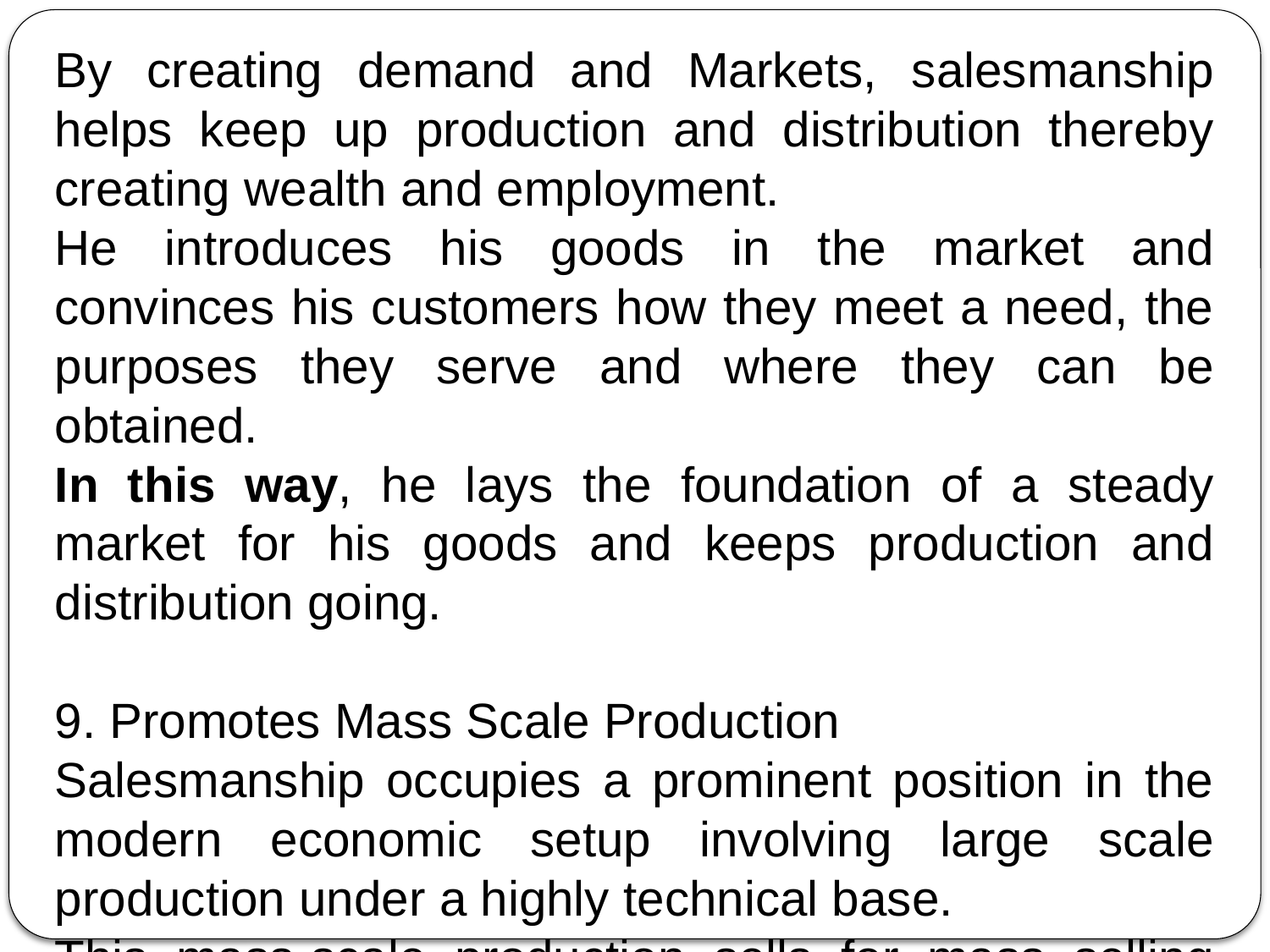

By creating demand and Markets, salesmanship helps keep up production and distribution thereby creating wealth and employment.
He introduces his goods in the market and convinces his customers how they meet a need, the purposes they serve and where they can be obtained.
In this way, he lays the foundation of a steady market for his goods and keeps production and distribution going.

9. Promotes Mass Scale Production
Salesmanship occupies a prominent position in the modern economic setup involving large scale production under a highly technical base.
This mass-scale production sells for mass selling also which practicable only when selling is very well planned and organized.